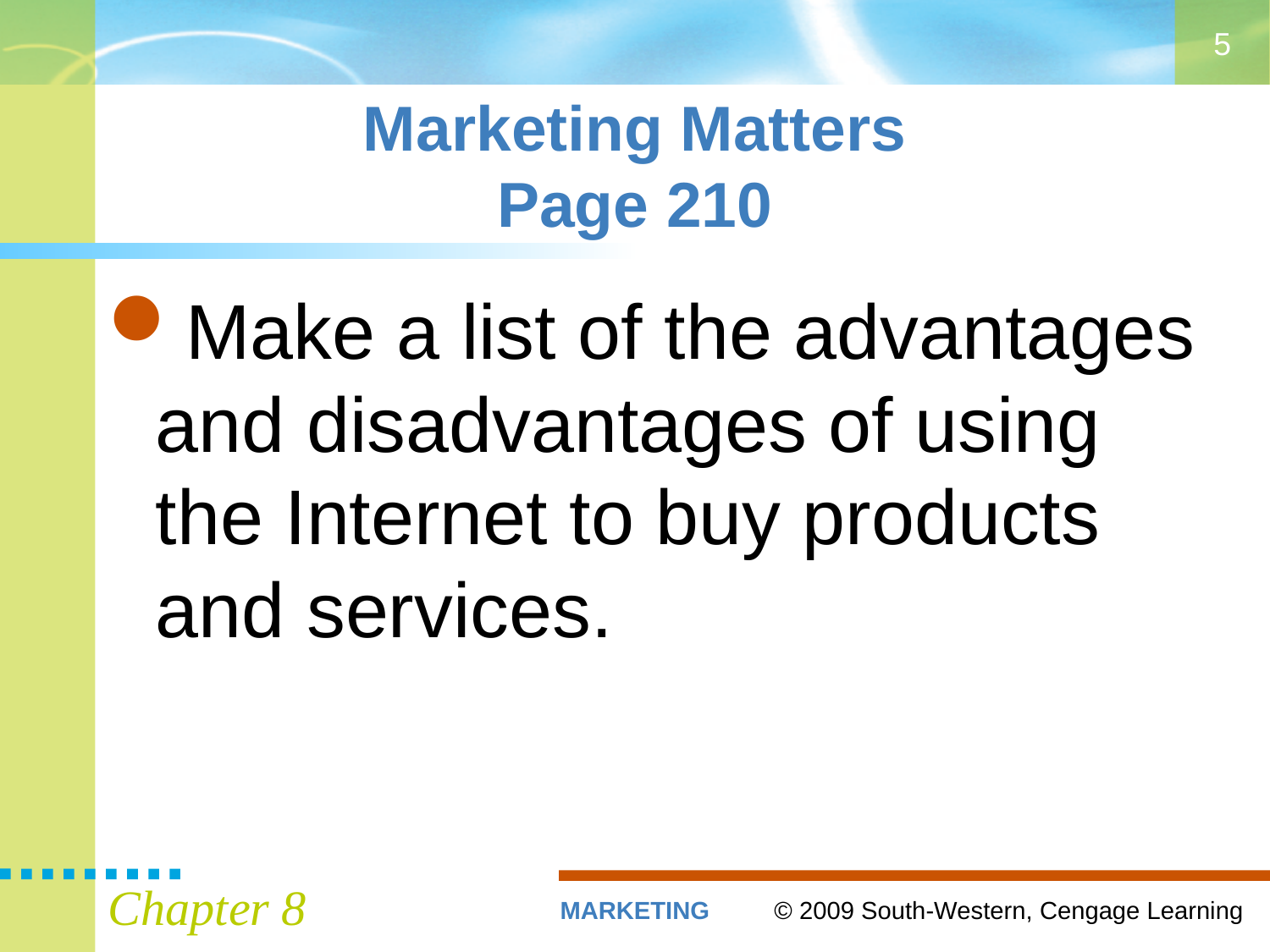

5
# Marketing Matters Page 210
Make a list of the advantages and disadvantages of using the Internet to buy products and services.

Chapter 8